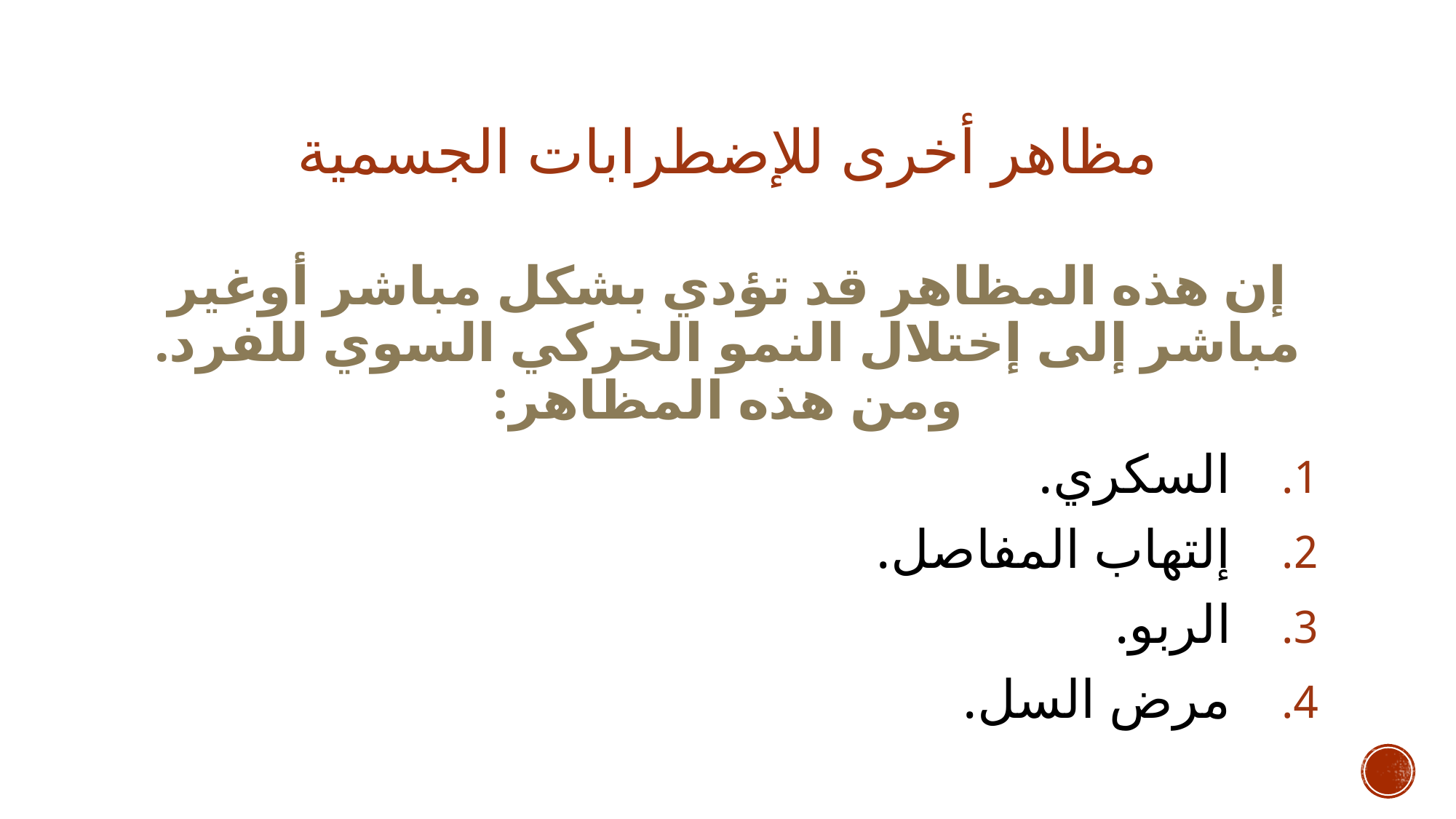

# مظاهر أخرى للإضطرابات الجسمية
إن هذه المظاهر قد تؤدي بشكل مباشر أوغير مباشر إلى إختلال النمو الحركي السوي للفرد. ومن هذه المظاهر:
السكري.
إلتهاب المفاصل.
الربو.
مرض السل.